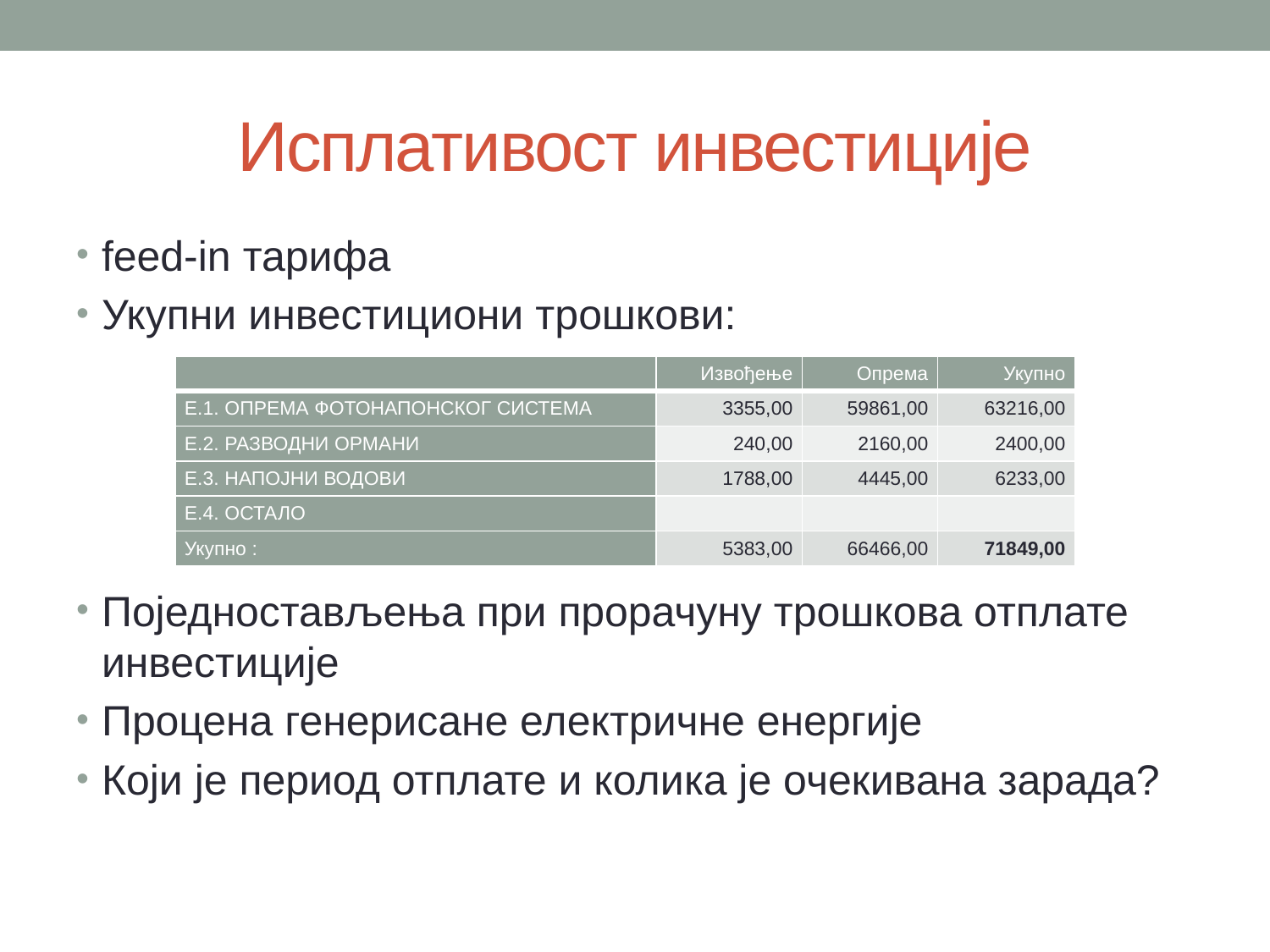

# Исплативост инвестиције
feed-in тарифа
Укупни инвестициони трошкови:

Поједностављења при прорачуну трошкова отплате инвестиције
Процена генерисане електричне енергије
Који је период отплате и колика је очекивана зарада?

|  | Извођење | Опрема | Укупно |
| --- | --- | --- | --- |
| Е.1. ОПРЕМА ФОТОНАПОНСКОГ СИСТЕМА | 3355,00 | 59861,00 | 63216,00 |
| Е.2. РАЗВОДНИ ОРМАНИ | 240,00 | 2160,00 | 2400,00 |
| Е.3. НАПОЈНИ ВОДОВИ | 1788,00 | 4445,00 | 6233,00 |
| Е.4. ОСТАЛО |  |  |  |
| Укупно : | 5383,00 | 66466,00 | 71849,00 |